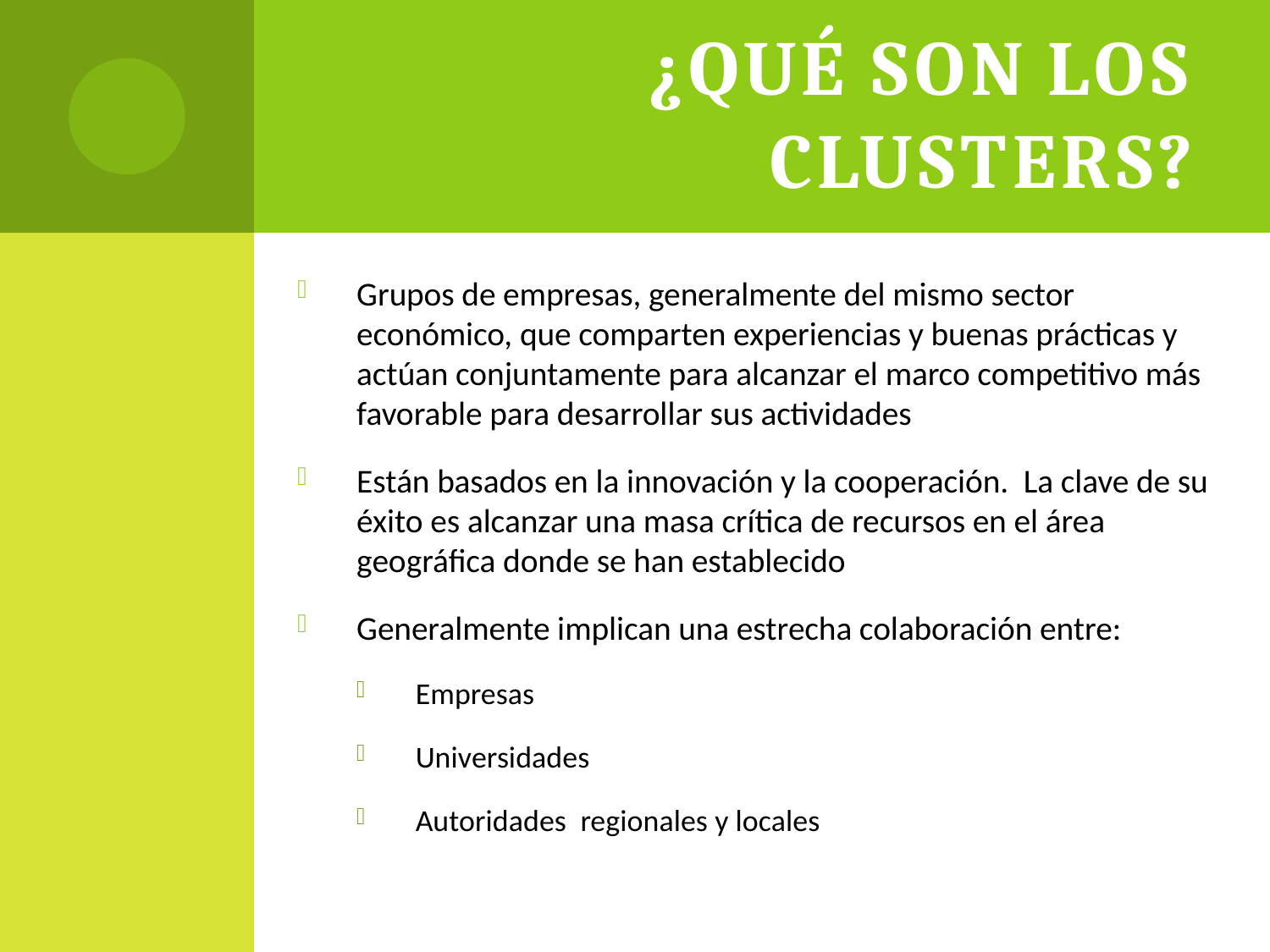

# ¿Qué son los clusters?
Grupos de empresas, generalmente del mismo sector económico, que comparten experiencias y buenas prácticas y actúan conjuntamente para alcanzar el marco competitivo más favorable para desarrollar sus actividades
Están basados en la innovación y la cooperación.  La clave de su éxito es alcanzar una masa crítica de recursos en el área geográfica donde se han establecido
Generalmente implican una estrecha colaboración entre:
Empresas
Universidades
Autoridades  regionales y locales